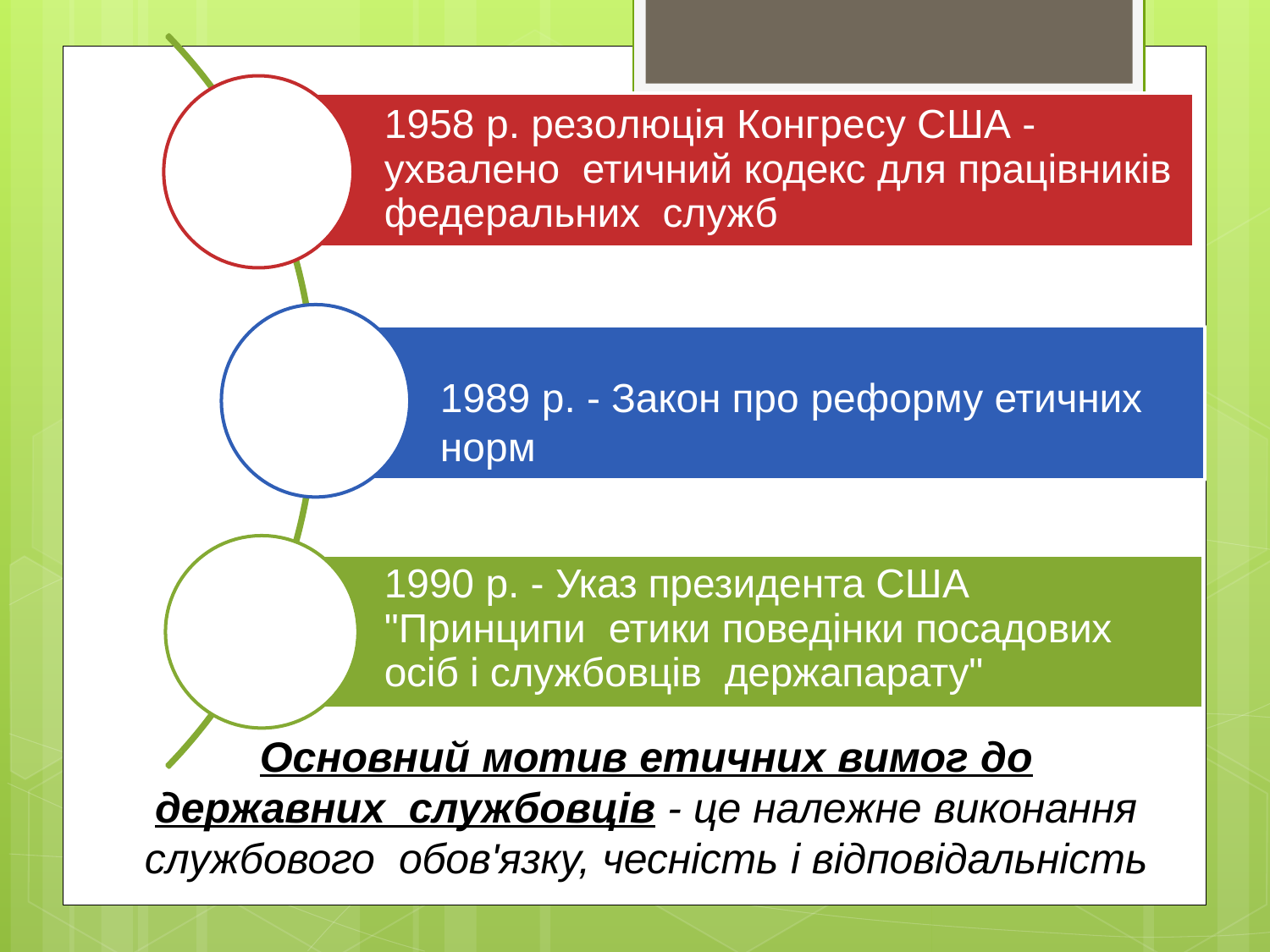

# 1958 р. резолюція Конгресу США -ухвалено  етичний кодекс для працівників федеральних  служб

1989 р. - Закон про реформу етичних норм

1990 р. - Указ президента США "Принципи  етики поведінки посадових осіб і службовців  держапарату"
Основний мотив етичних вимог до державних  службовців - це належне виконання службового  обов'язку, чесність і відповідальність